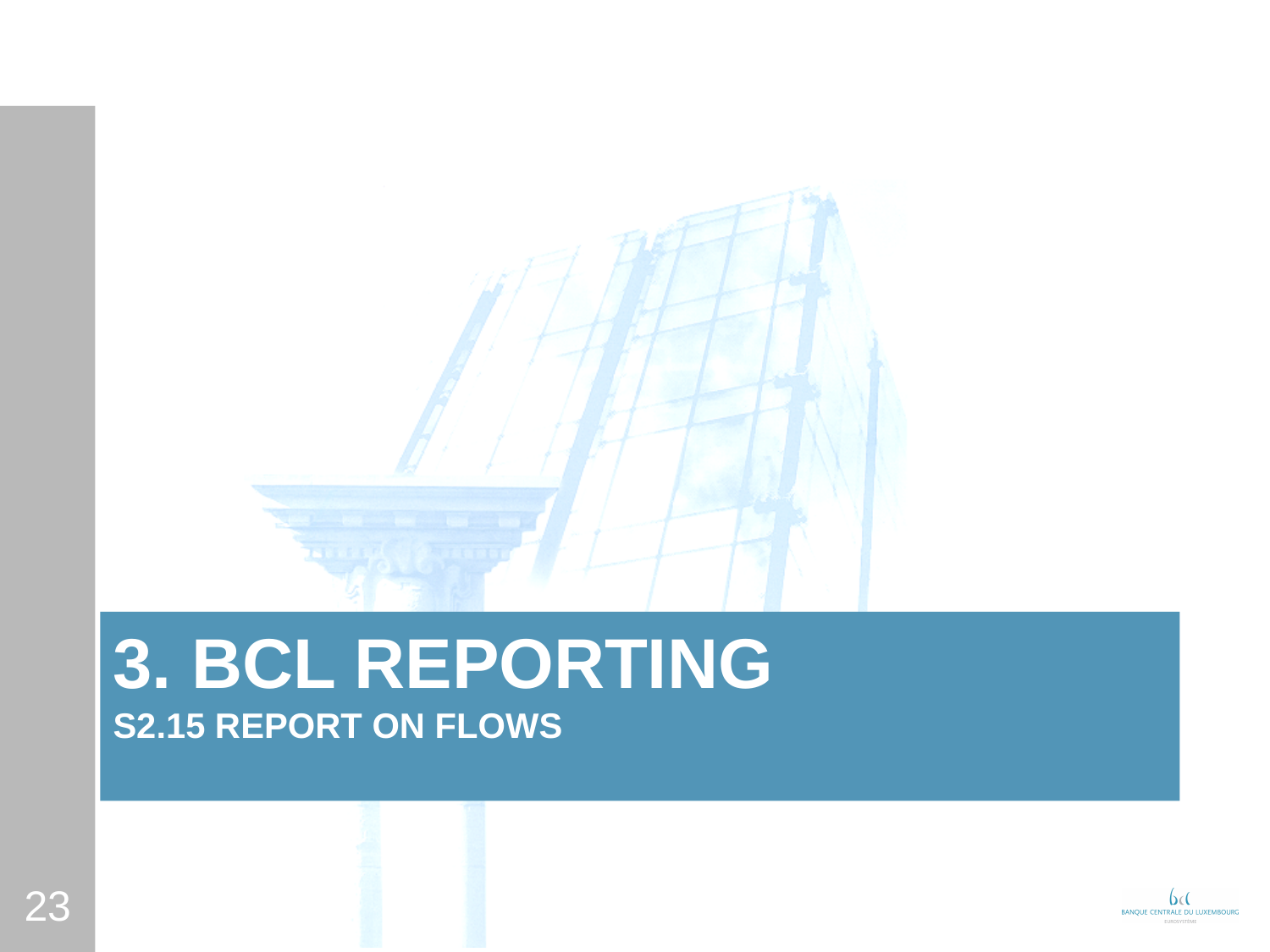

# 3. Bcl reporting S2.15 Report on flows
23